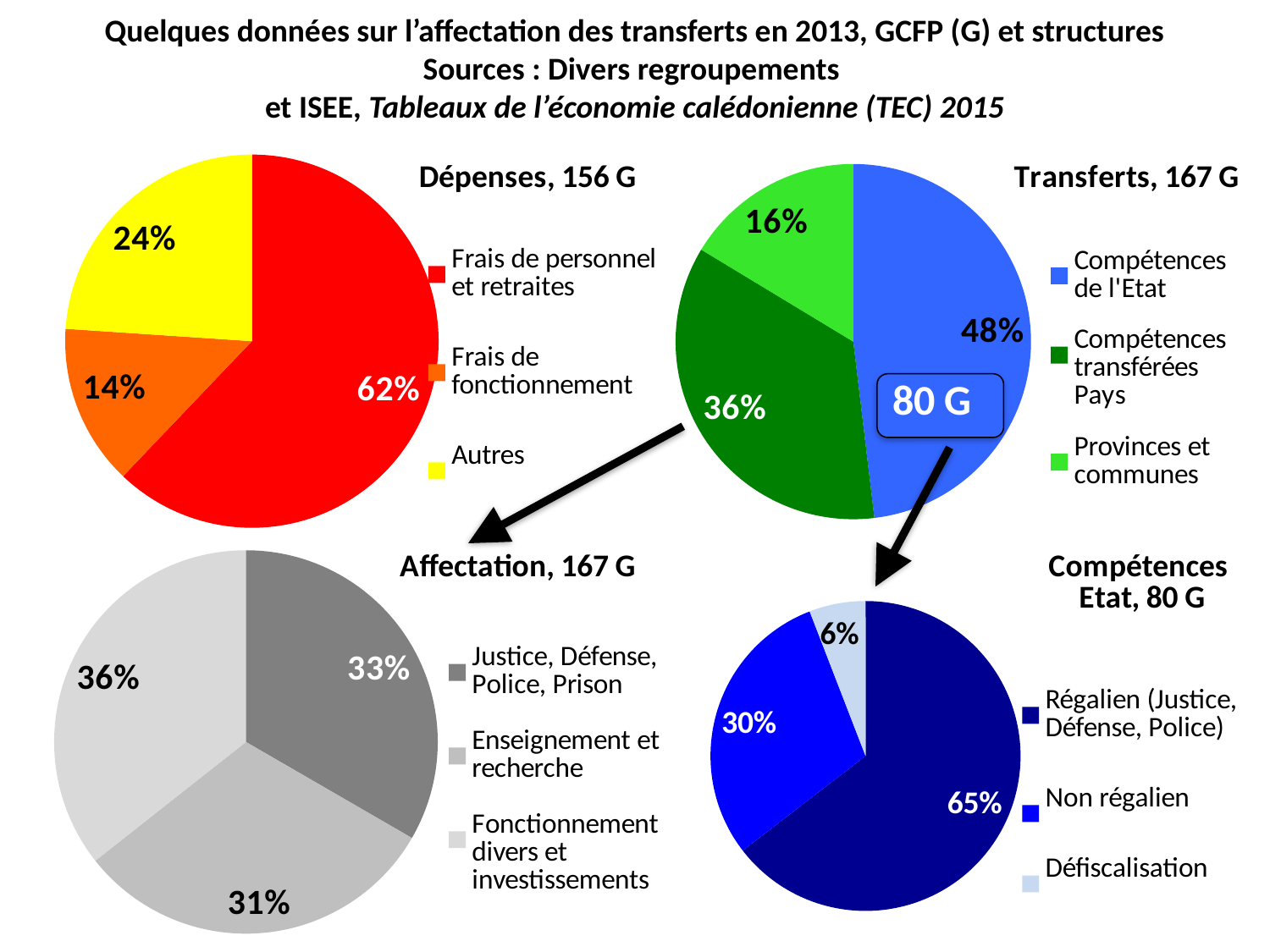

# Quelques données sur l’affectation des transferts en 2013, GCFP (G) et structures Sources : Divers regroupements et ISEE, Tableaux de l’économie calédonienne (TEC) 2015

### Chart: Dépenses, 156 G

| Category |  |
|---|---|
| Frais de personnel et retraites | 0.621229623925042 |
| Frais de fonctionnement | 0.139327429084841 |
| Autres | 0.239442946990117 |

### Chart: Transferts, 167 G

| Category |  |
|---|---|
| Compétences de l'Etat | 0.481081081081081 |
| Compétences transférées Pays | 0.355555555555556 |
| Provinces et communes | 0.163363363363363 |

### Chart: Affectation, 167 G

| Category |  |
|---|---|
| Justice, Défense, Police, Prison | 0.333533293341332 |
| Enseignement et recherche | 0.310137972405519 |
| Fonctionnement divers et investissements | 0.356328734253149 |

### Chart: Compétences
Etat, 80 G

| Category |  |
|---|---|
| Régalien (Justice, Défense, Police) | 0.645443196004994 |
| Non régalien  | 0.295880149812734 |
| Défiscalisation | 0.0586766541822721 |